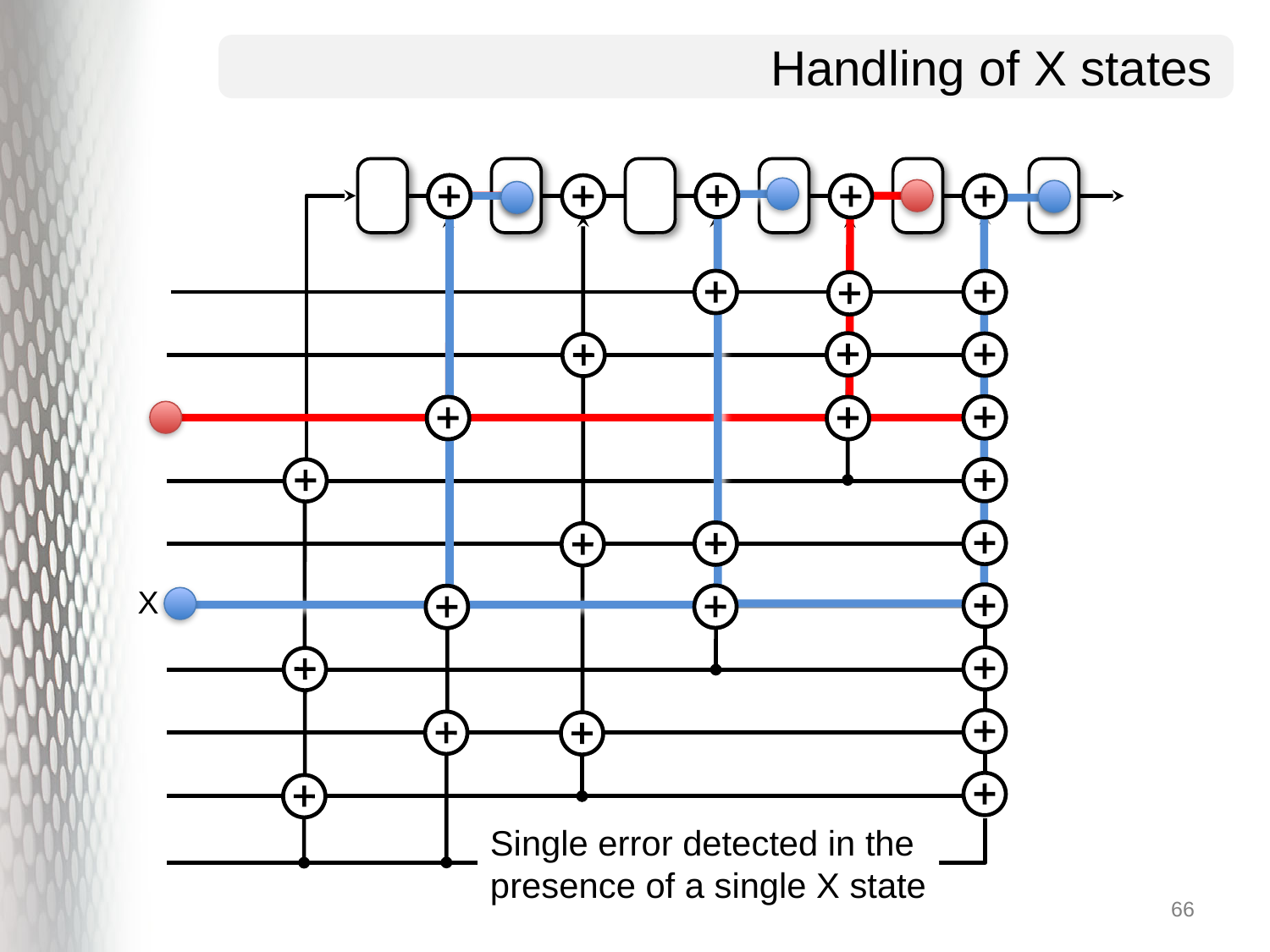

# Handling of X states

X

Single error detected in the
presence of a single X state